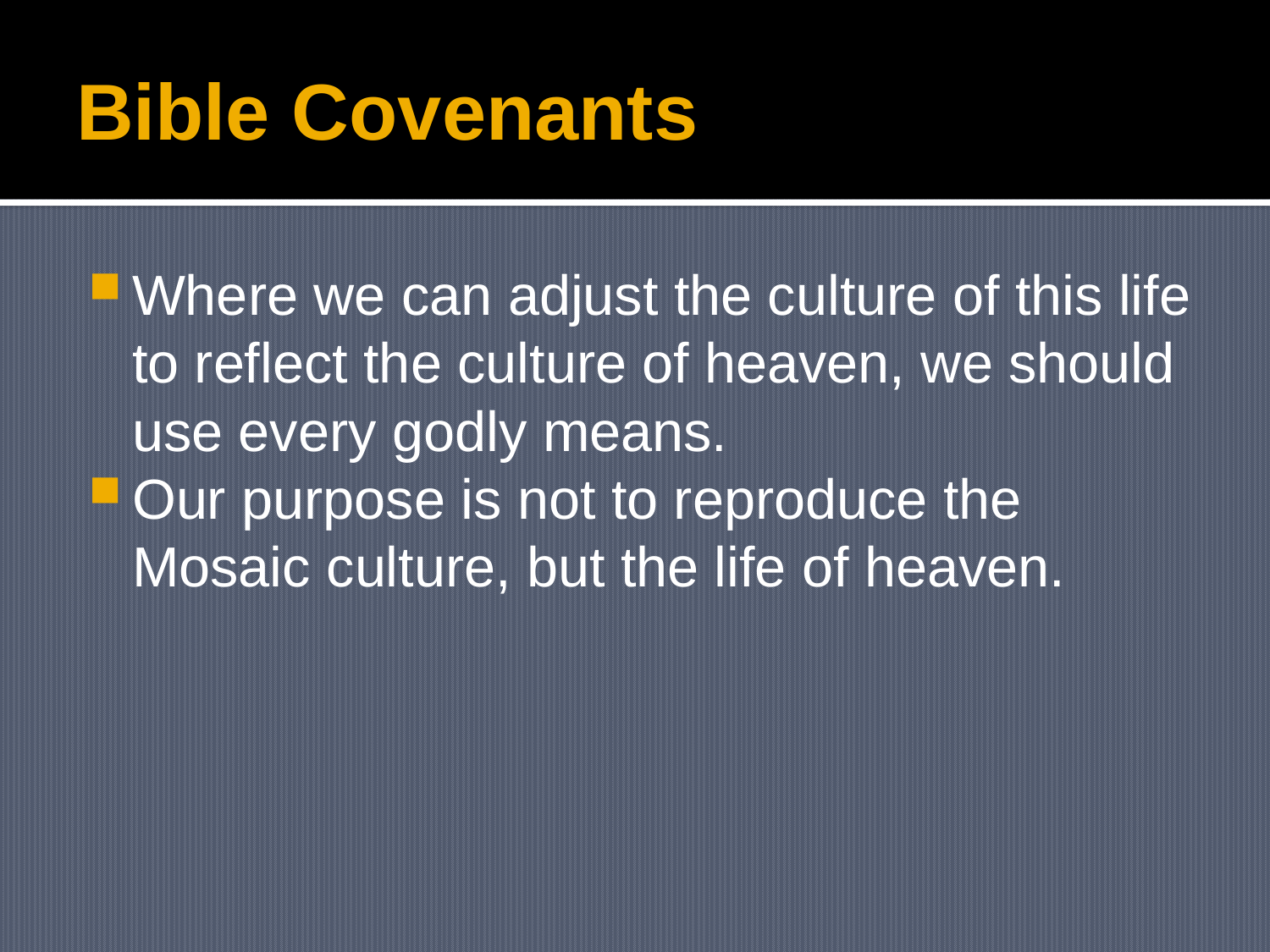

# Bible Covenants
Where we can adjust the culture of this life to reflect the culture of heaven, we should use every godly means.
Our purpose is not to reproduce the Mosaic culture, but the life of heaven.